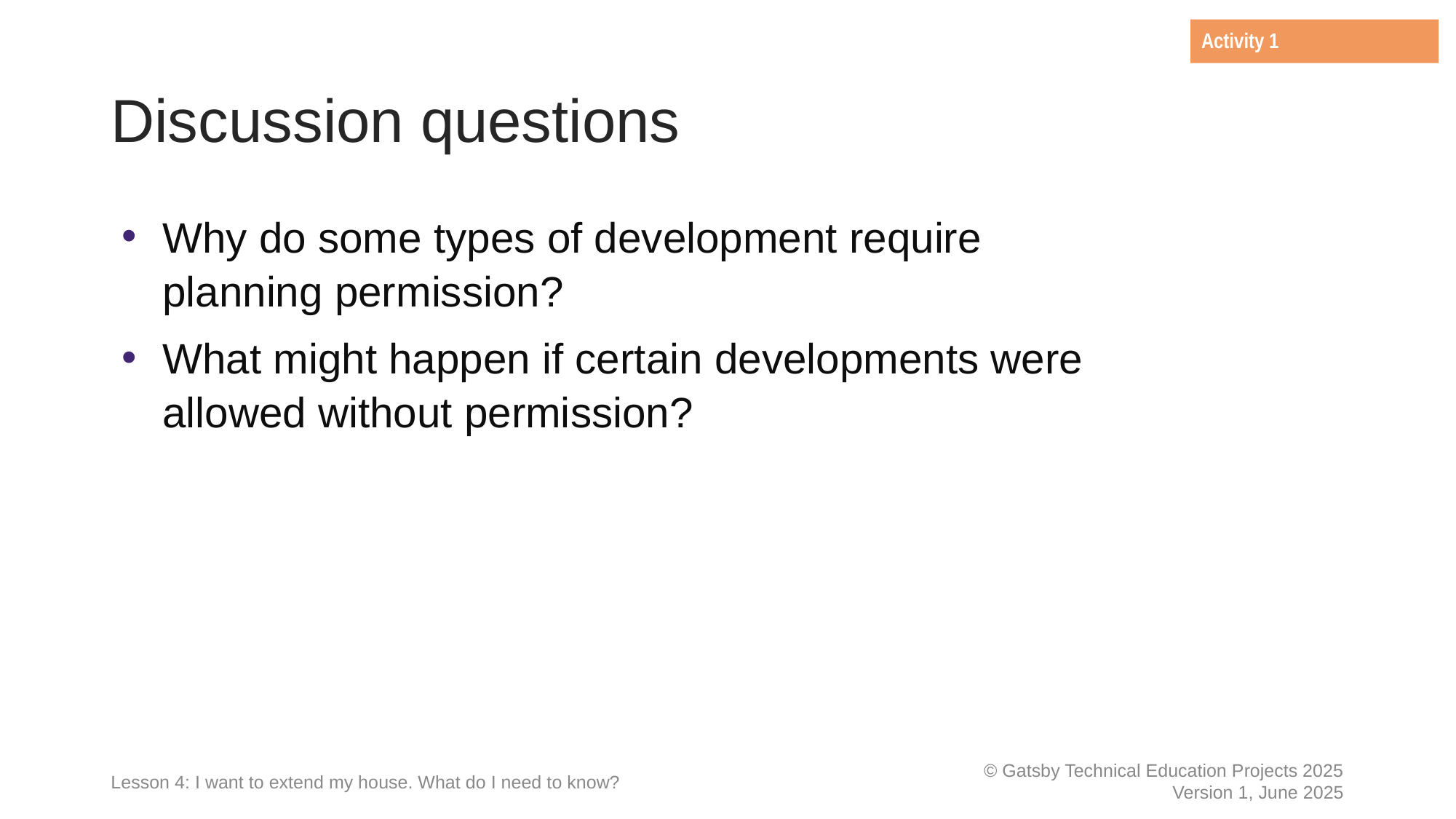

Activity 1
# Discussion questions
Why do some types of development require planning permission?
What might happen if certain developments were allowed without permission?
Lesson 4: I want to extend my house. What do I need to know?